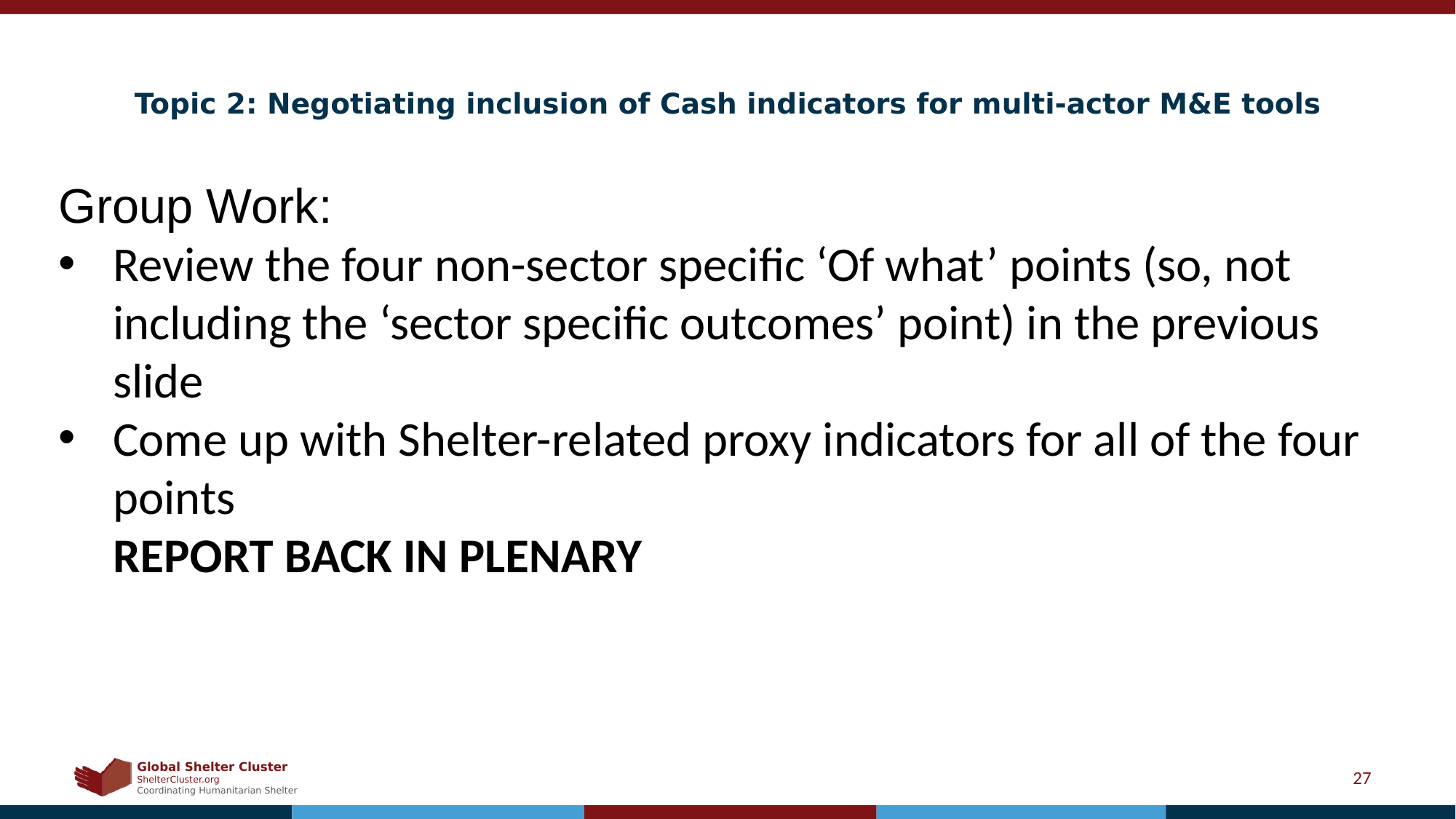

# Topic 2: Negotiating inclusion of Cash indicators for multi-actor M&E tools

Group Work:
Review the four non-sector specific ‘Of what’ points (so, not including the ‘sector specific outcomes’ point) in the previous slide
Come up with Shelter-related proxy indicators for all of the four points
REPORT BACK IN PLENARY

27